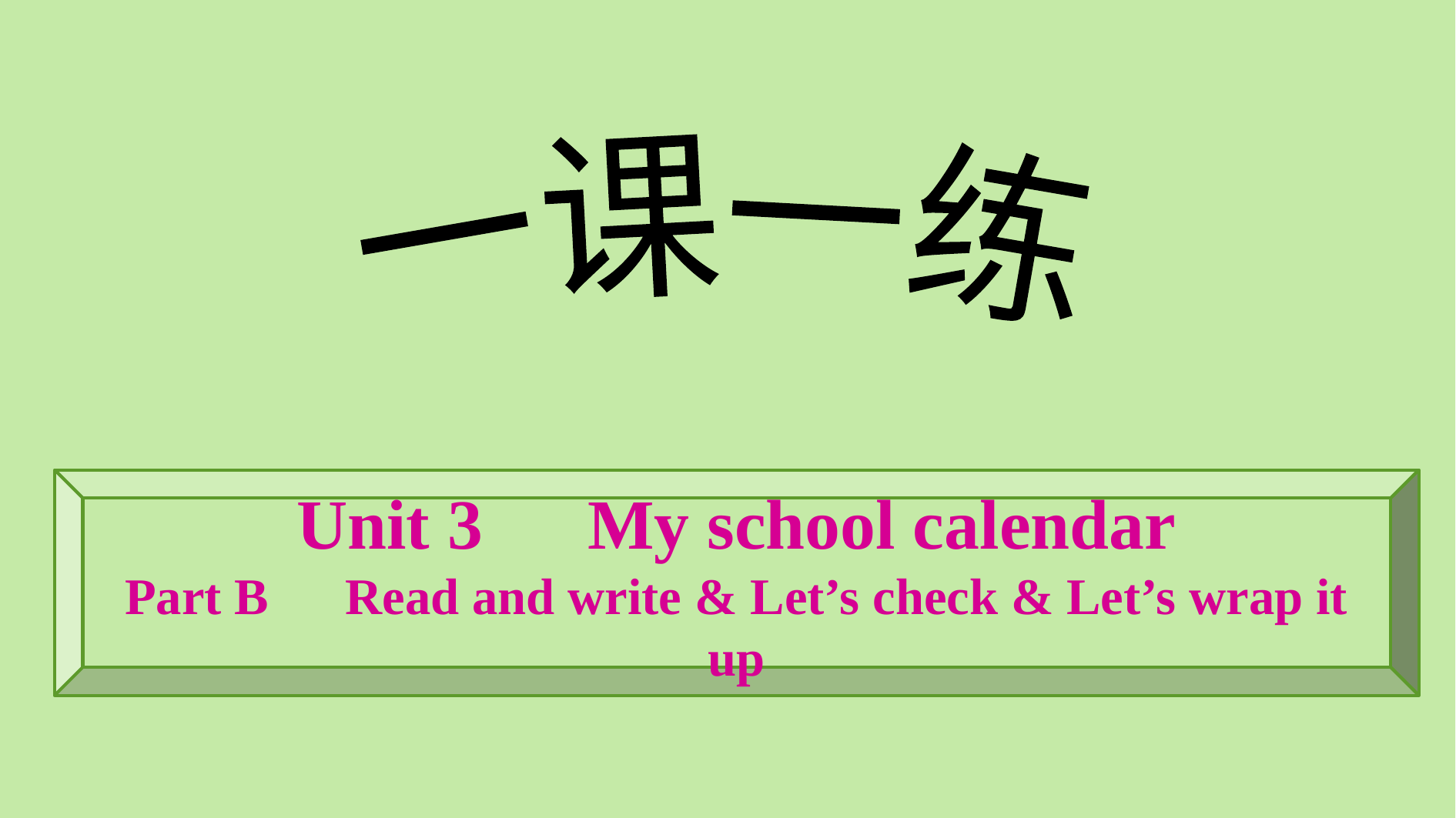

Unit 3　My school calendar
Part B　Read and write & Let’s check & Let’s wrap it up